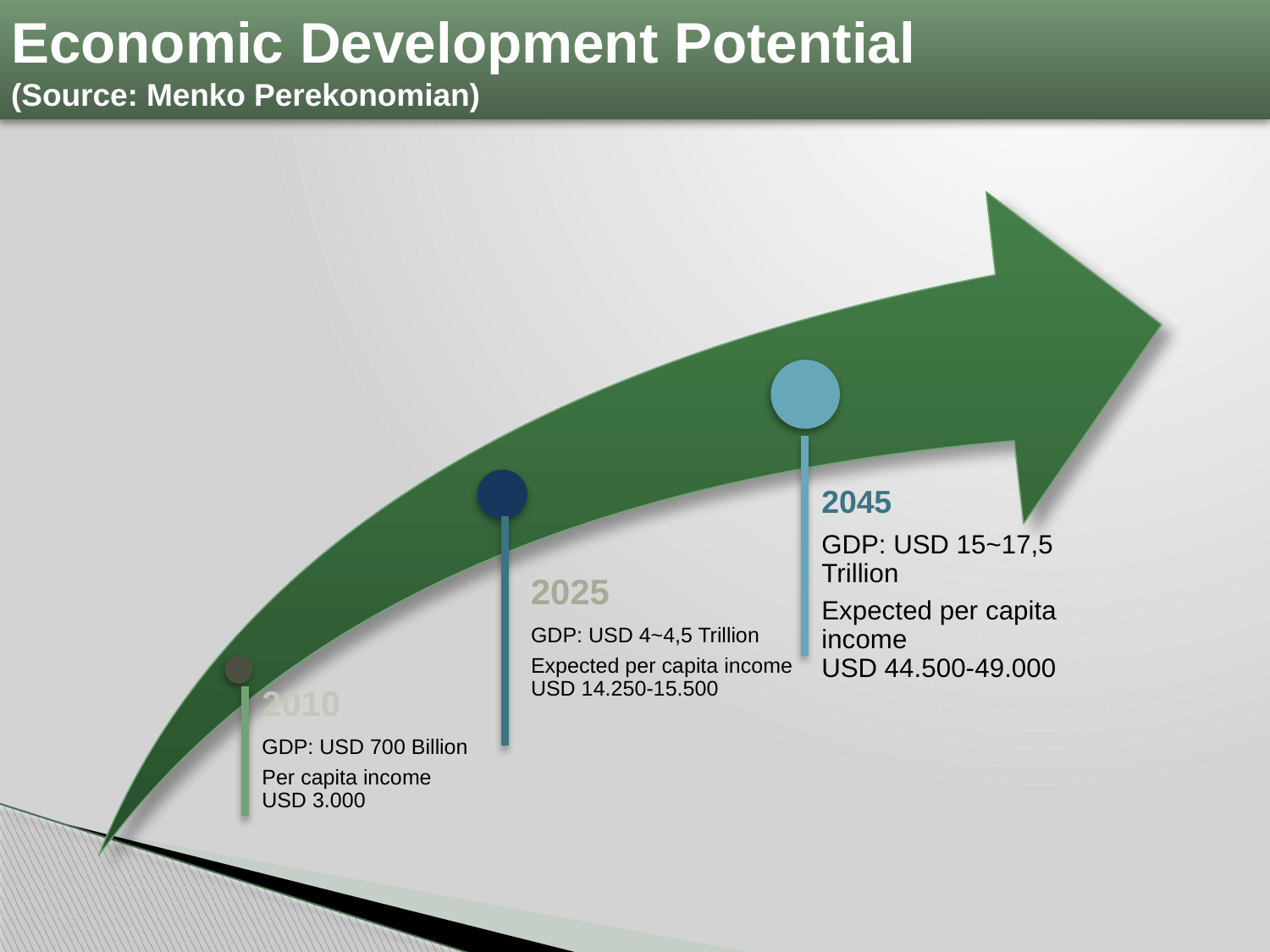

# Economic Development Potential (Source: Menko Perekonomian)
2010
GDP: USD 700 Billion
Per capita income
USD 3.000
2025
GDP: USD 4~4,5 Trillion
Expected per capita income
USD 14.250-15.500
2045
GDP: USD 15~17,5 Trillion
Expected per capita income
USD 44.500-49.000